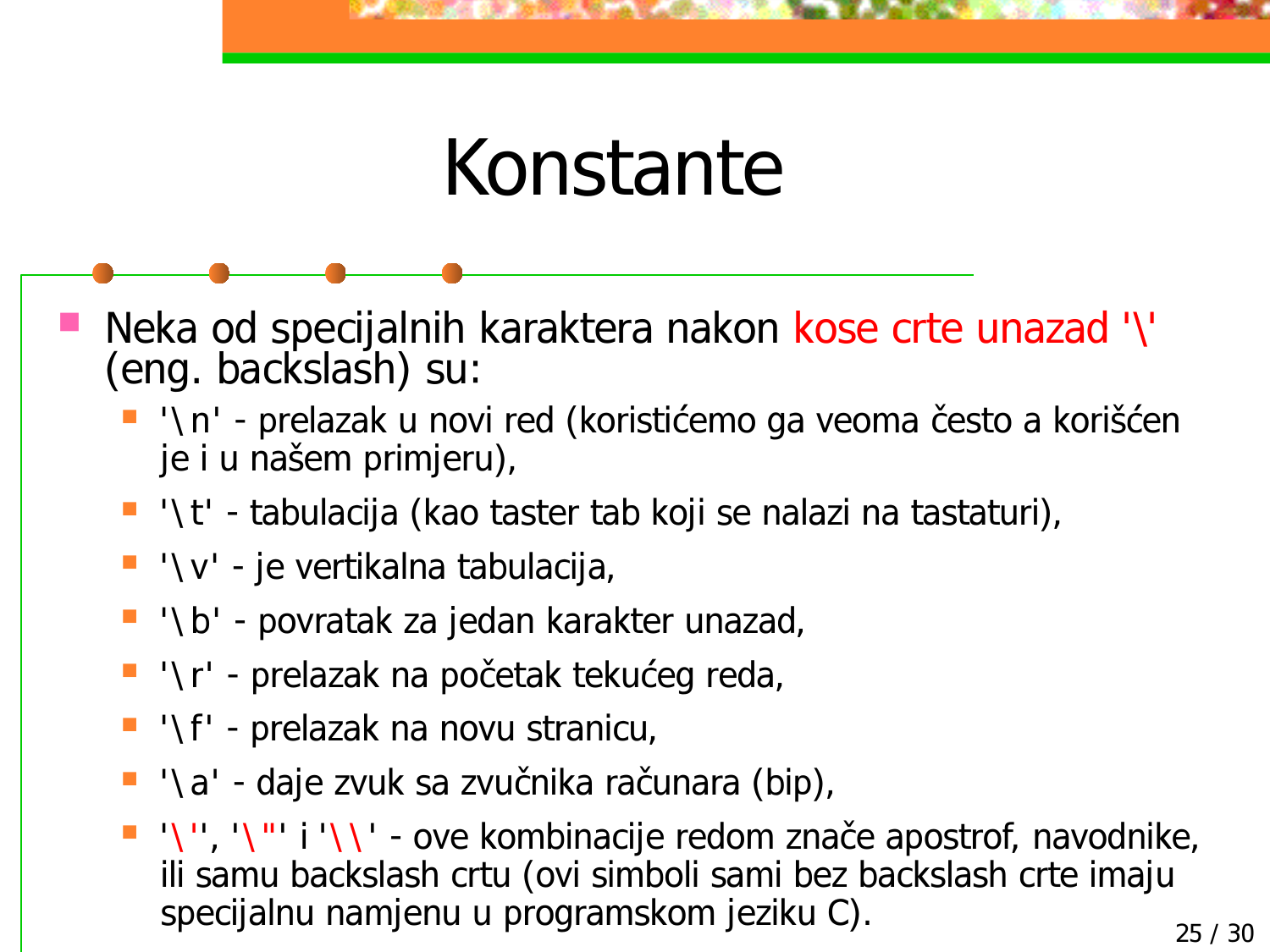

# Konstante
Neka od specijalnih karaktera nakon kose crte unazad '\' (eng. backslash) su:
'\n' - prelazak u novi red (koristićemo ga veoma često a korišćen je i u našem primjeru),
'\t' - tabulacija (kao taster tab koji se nalazi na tastaturi),
'\v' - je vertikalna tabulacija,
'\b' - povratak za jedan karakter unazad,
'\r' - prelazak na početak tekućeg reda,
'\f' - prelazak na novu stranicu,
'\a' - daje zvuk sa zvučnika računara (bip),
'\'', '\"' i '\\' - ove kombinacije redom znače apostrof, navodnike, ili samu backslash crtu (ovi simboli sami bez backslash crte imaju specijalnu namjenu u programskom jeziku C).
25 / 30